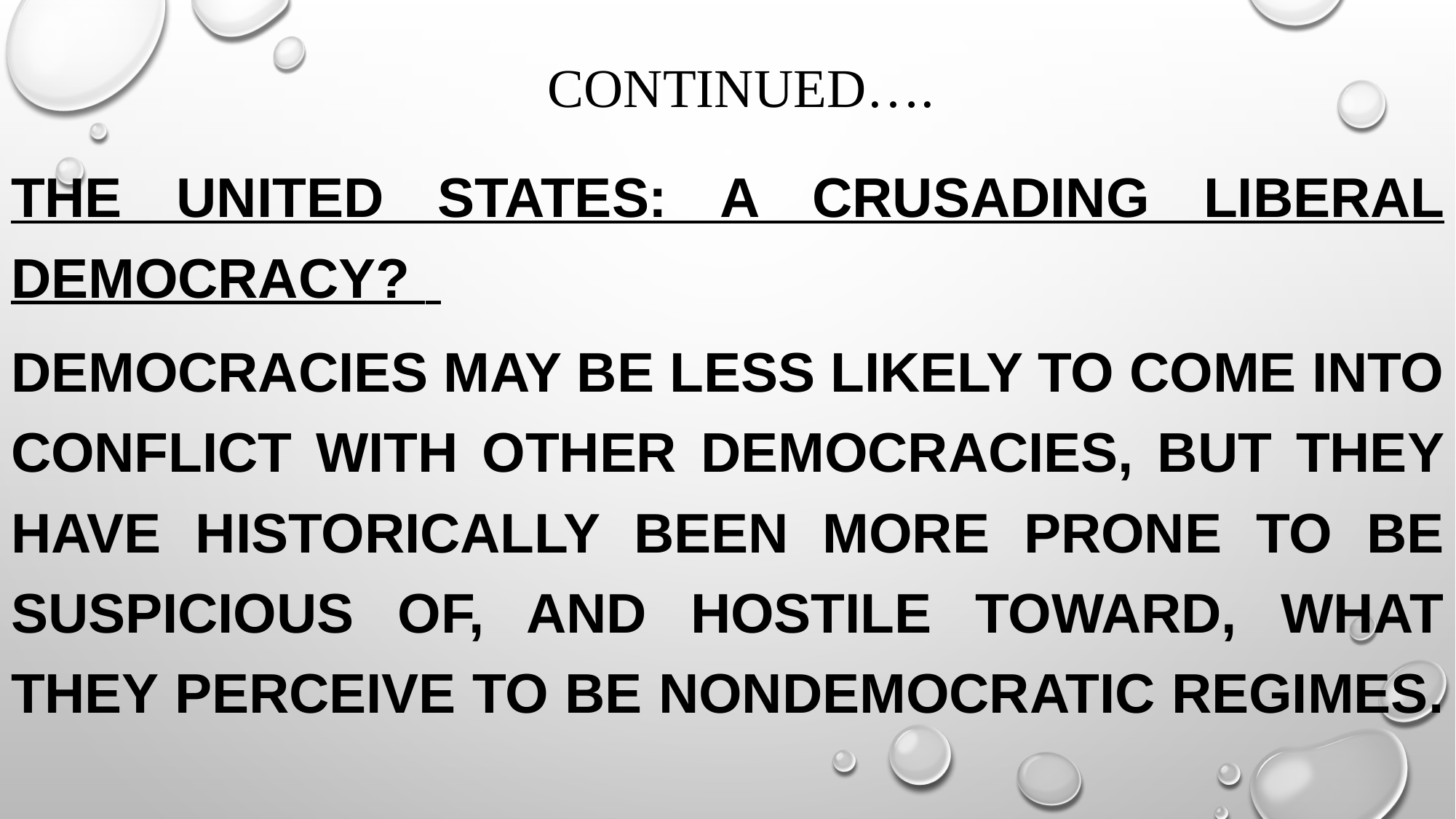

# continued….
THE UNITED STATES: A CRUSADING LIBERAL DEMOCRACY?
Democracies may be less likely to come into conflict with other democracies, but they have historically been more prone to be suspicious of, and hostile toward, what they perceive to be nondemocratic regimes.